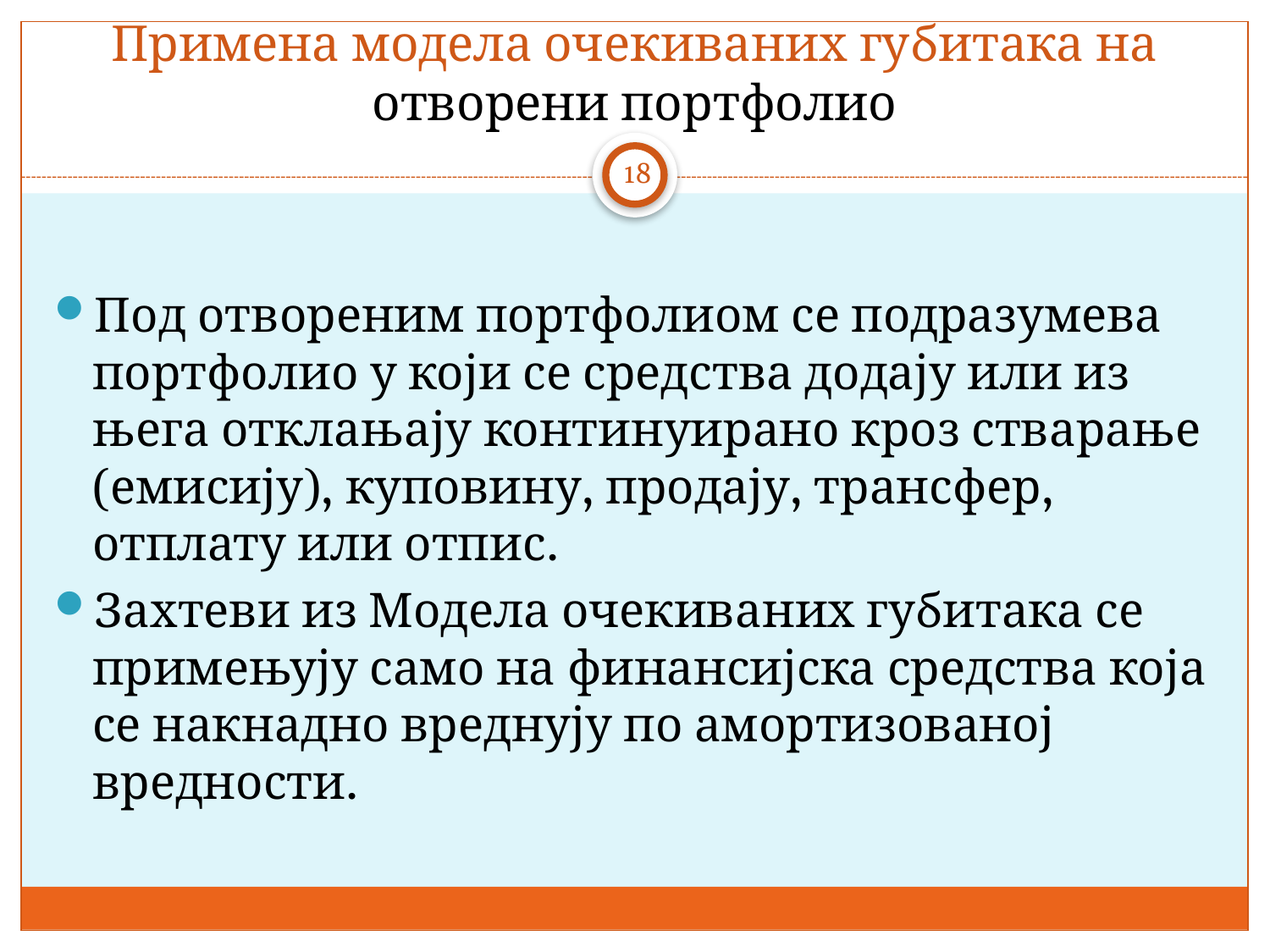

# Примена модела очекиваних губитака на отворени портфолио
18

Под отвореним портфолиом се подразумева портфолио у који се средства додају или из њега отклањају континуирано кроз стварање (емисију), куповину, продају, трансфер, отплату или отпис.
Захтеви из Модела очекиваних губитака се примењују само на финансијска средства која се накнадно вреднују по амортизованој вредности.